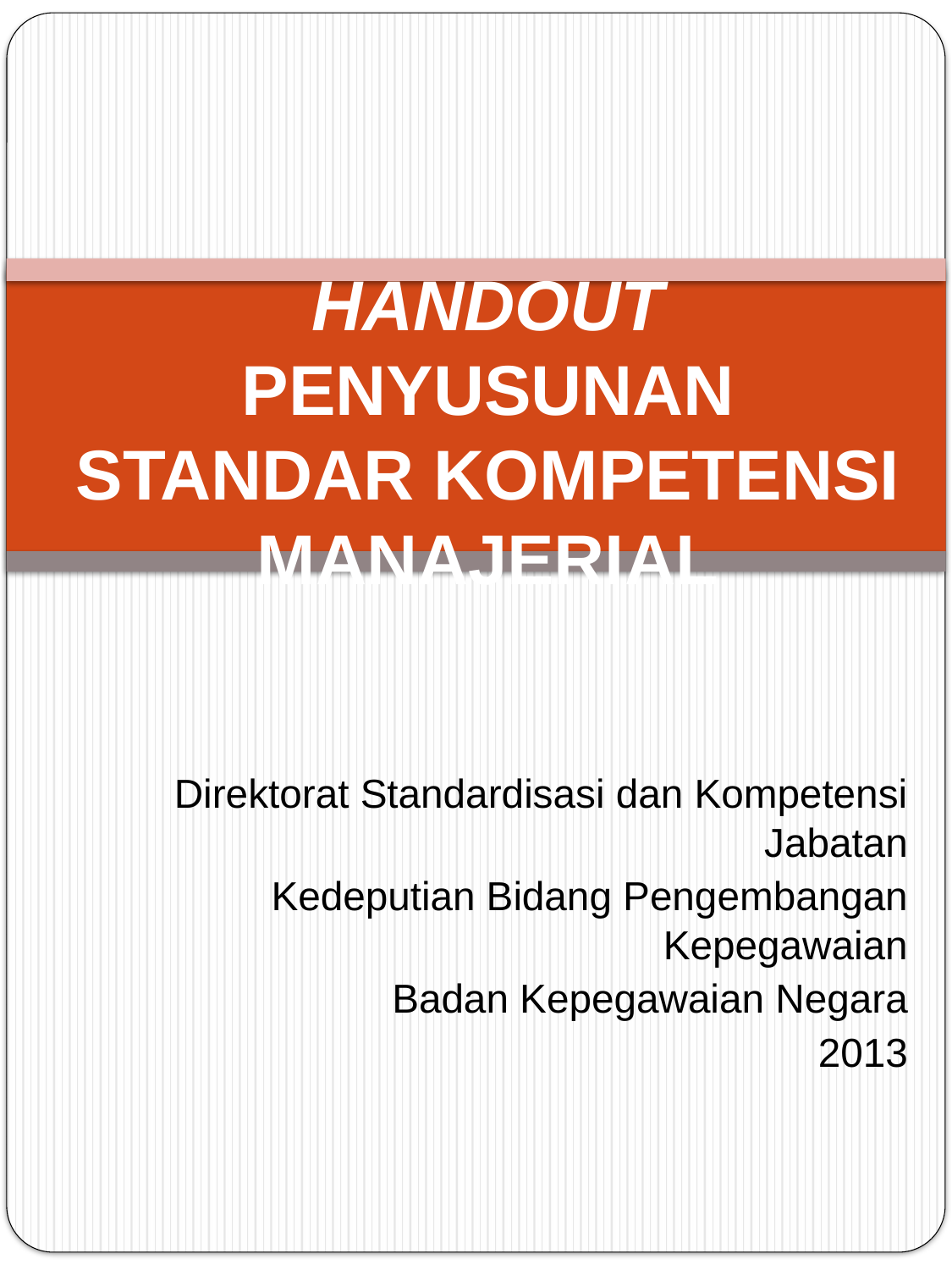

# HANDOUT PENYUSUNAN STANDAR KOMPETENSI MANAJERIAL
Direktorat Standardisasi dan Kompetensi Jabatan
Kedeputian Bidang Pengembangan Kepegawaian
Badan Kepegawaian Negara
2013